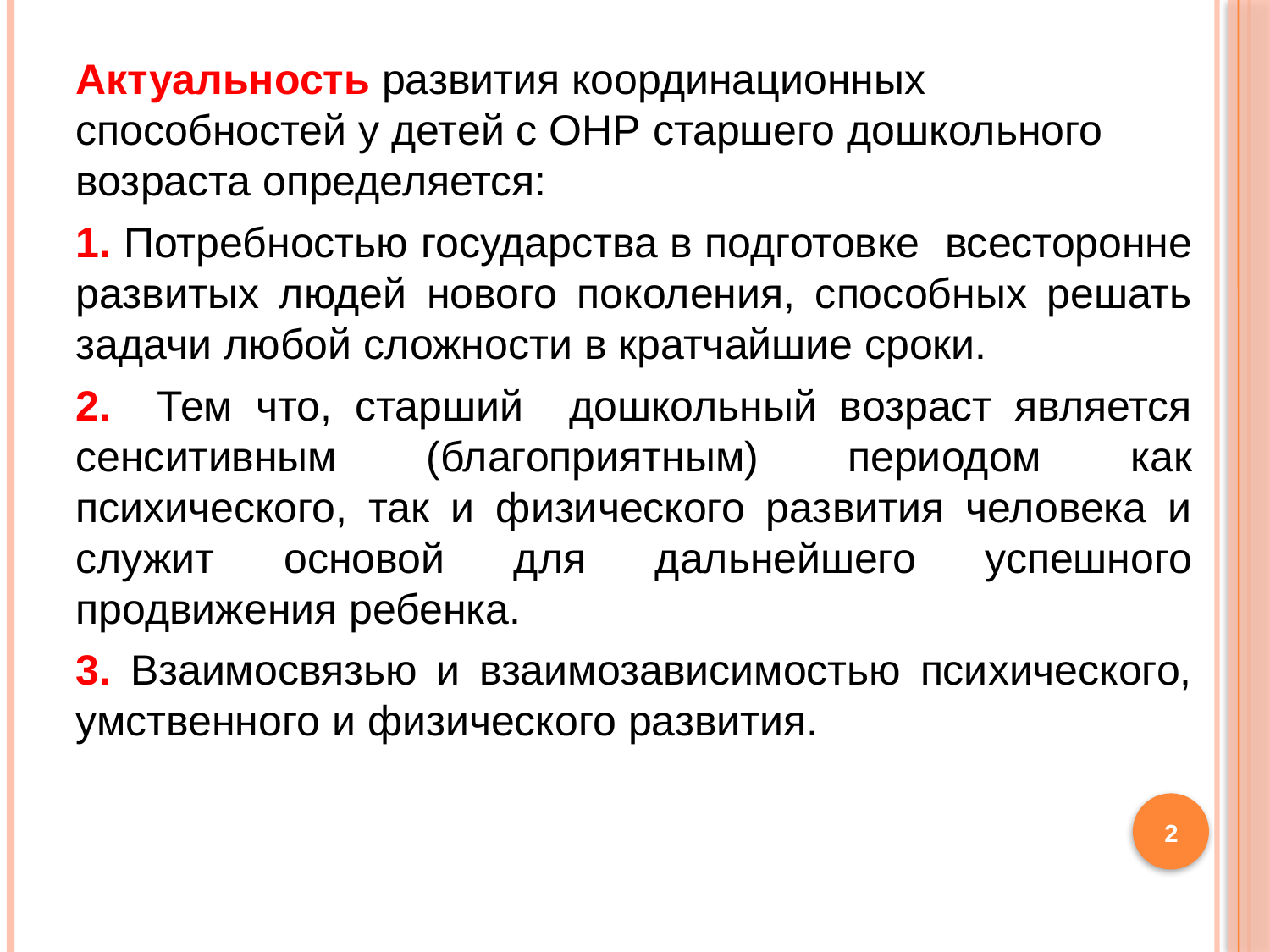

#
Актуальность развития координационных способностей у детей с ОНР старшего дошкольного возраста определяется:
1. Потребностью государства в подготовке  всесторонне развитых людей нового поколения, способных решать задачи любой сложности в кратчайшие сроки.
2.  Тем что, старший  дошкольный возраст является сенситивным (благоприятным) периодом как психического, так и физического развития человека и служит основой для дальнейшего успешного продвижения ребенка.
3. Взаимосвязью и взаимозависимостью психического, умственного и физического развития.

2